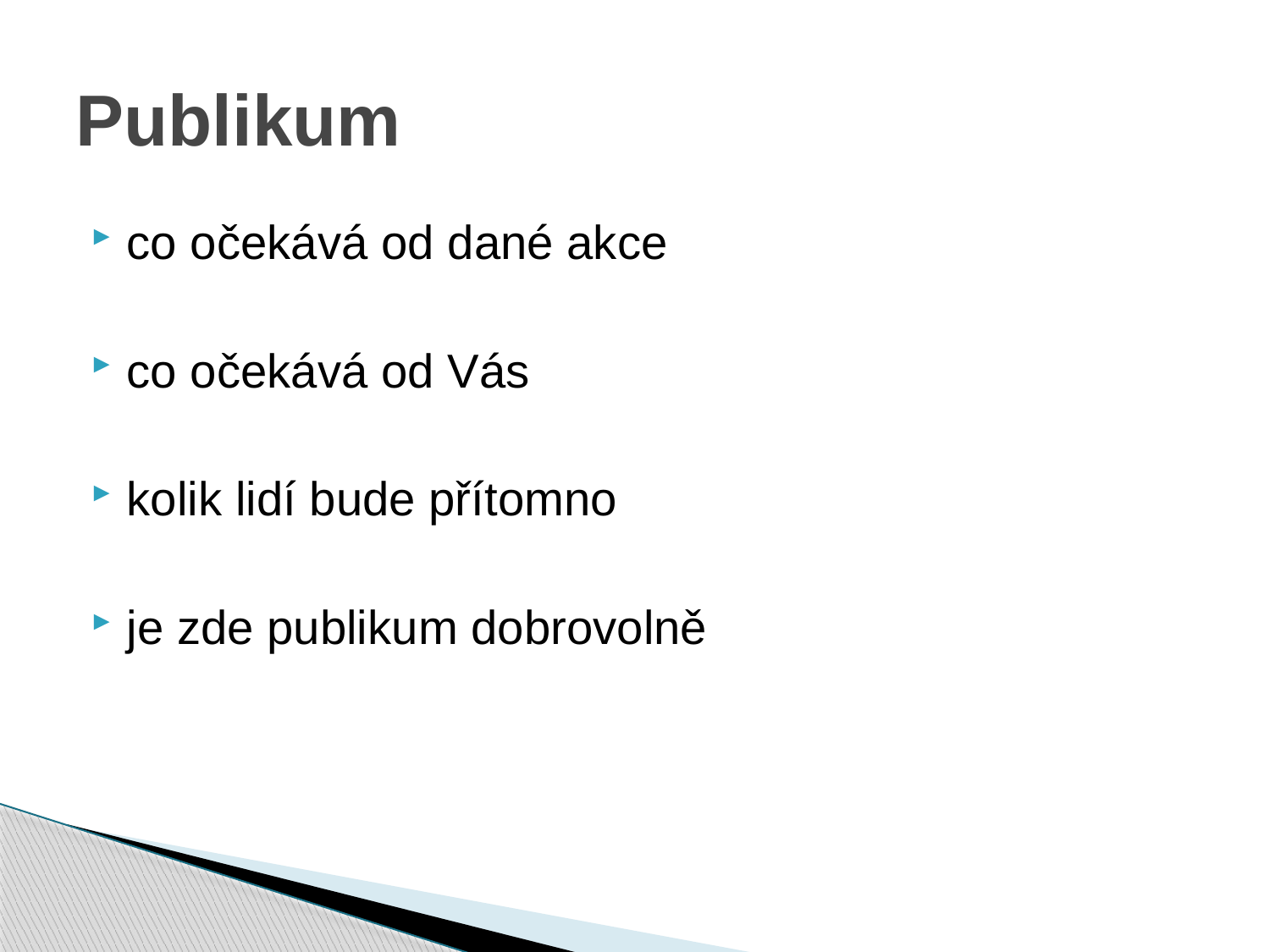

# Publikum
co očekává od dané akce

co očekává od Vás

kolik lidí bude přítomno

je zde publikum dobrovolně